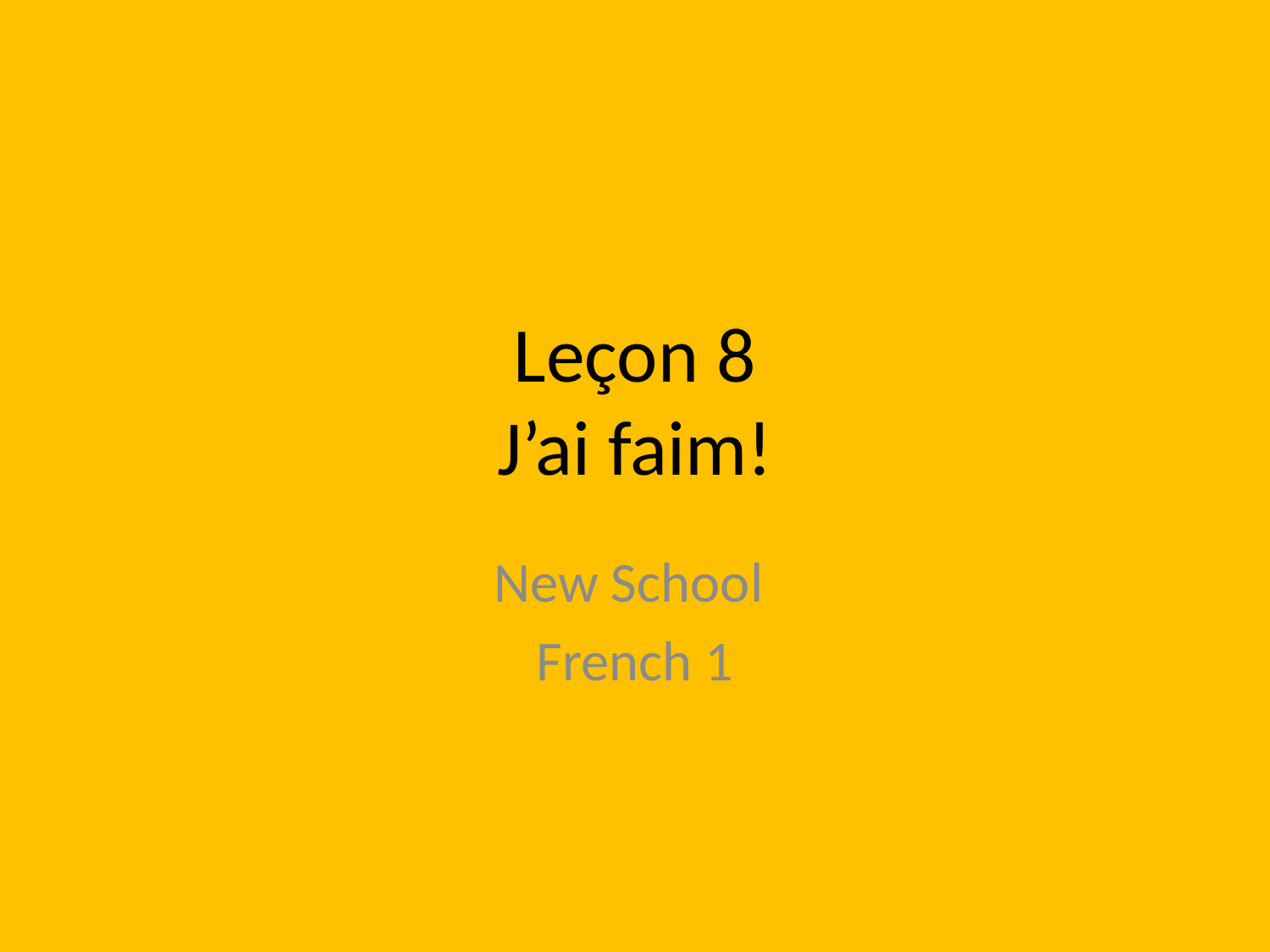

# Leçon 8 J’ai faim!
New School
French 1